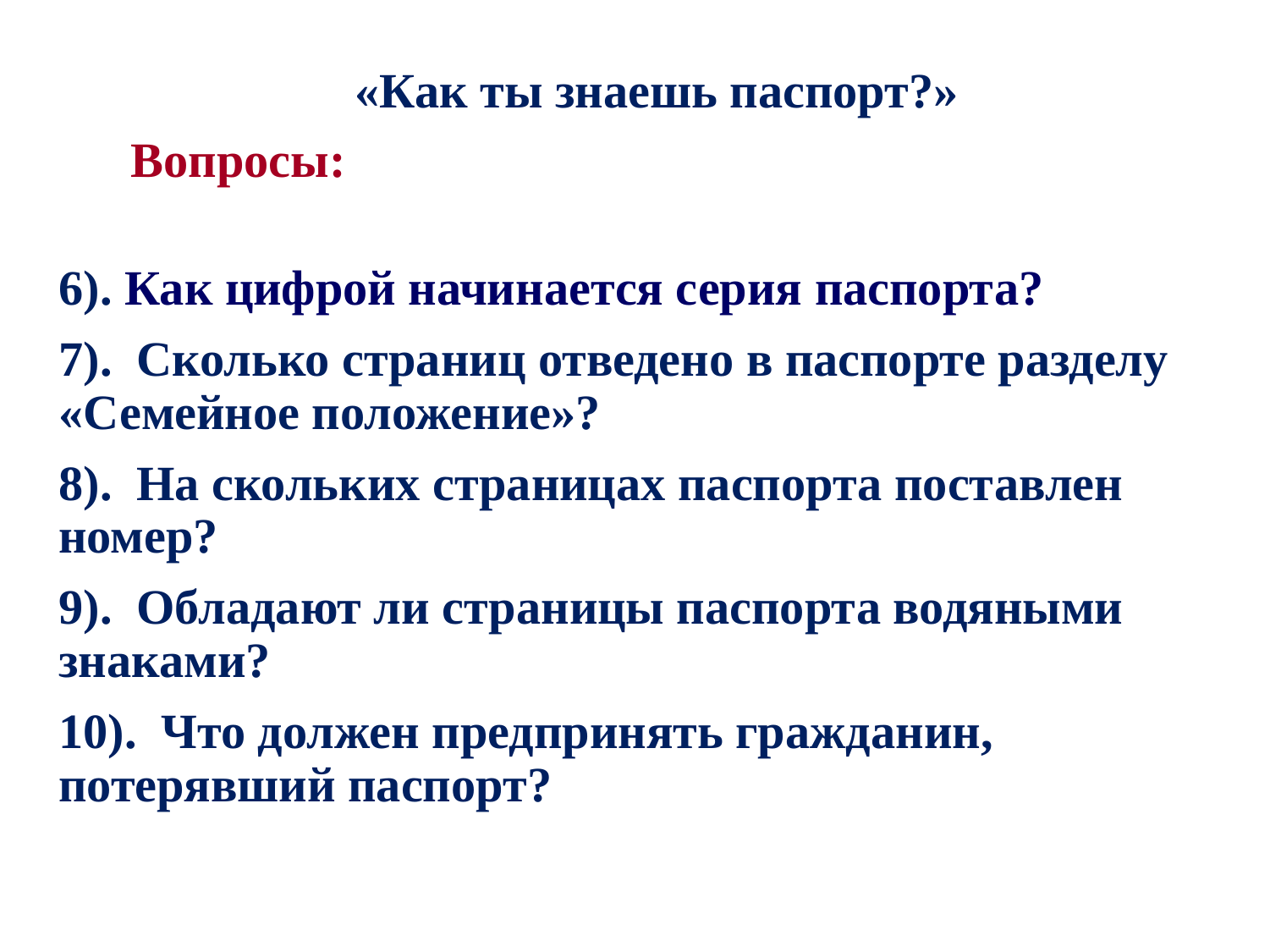

# «Как ты знаешь паспорт?»
Вопросы:
6). Как цифрой начинается серия паспорта?
7).  Сколько страниц отведено в паспорте разделу «Семейное положение»?
8).  На скольких страницах паспорта поставлен номер?
9).  Обладают ли страницы паспорта водяными знаками?
10).  Что должен предпринять гражданин, потерявший паспорт?